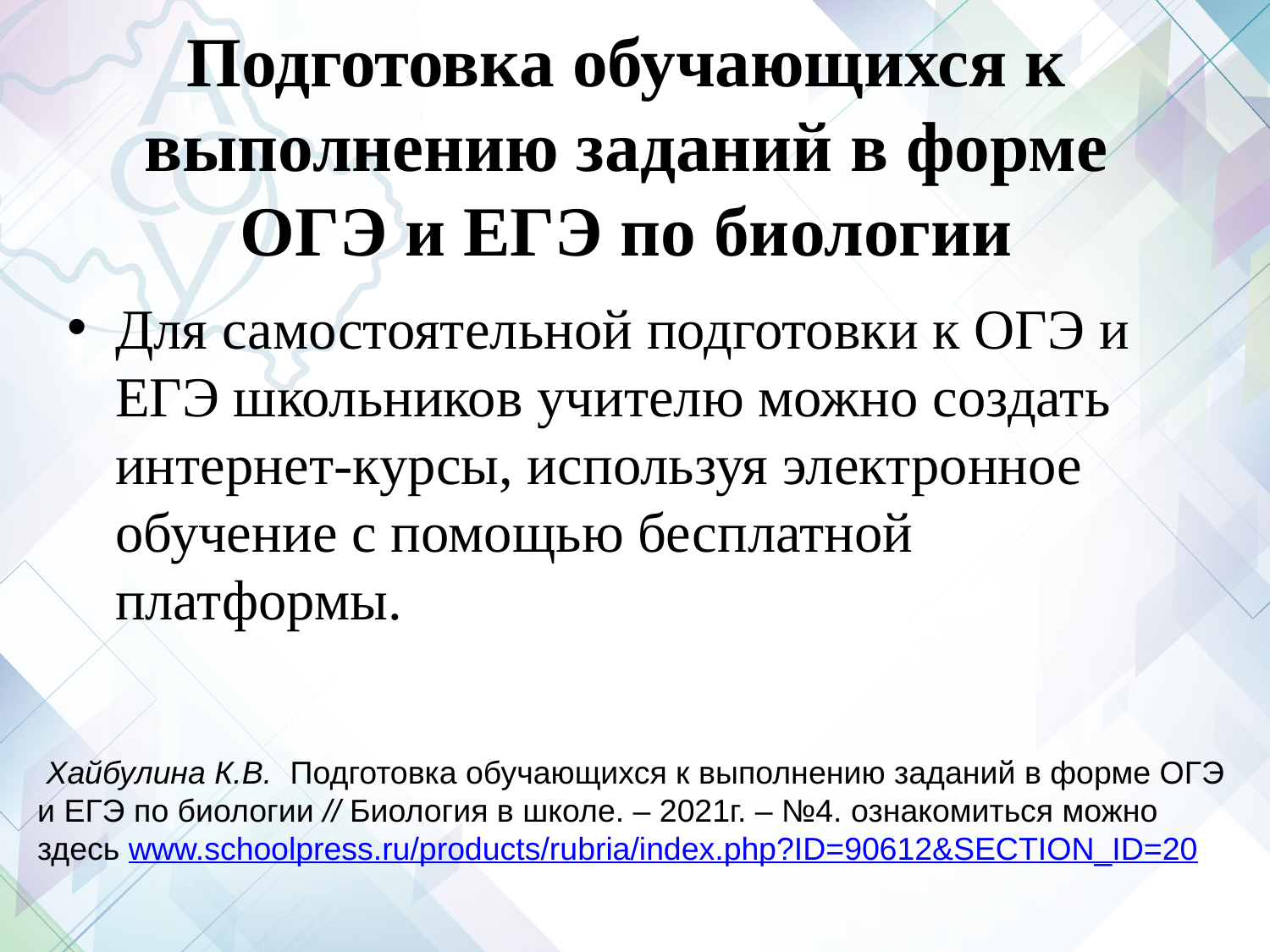

# Подготовка обучающихся к выполнению заданий в форме ОГЭ и ЕГЭ по биологии
Для самостоятельной подготовки к ОГЭ и ЕГЭ школьников учителю можно создать интернет-курсы, используя электронное обучение с помощью бесплатной платформы.

 Хайбулина К.В.  Подготовка обучающихся к выполнению заданий в форме ОГЭ и ЕГЭ по биологии // Биология в школе. – 2021г. – №4. ознакомиться можно здесь www.schoolpress.ru/products/rubria/index.php?ID=90612&SECTION_ID=20